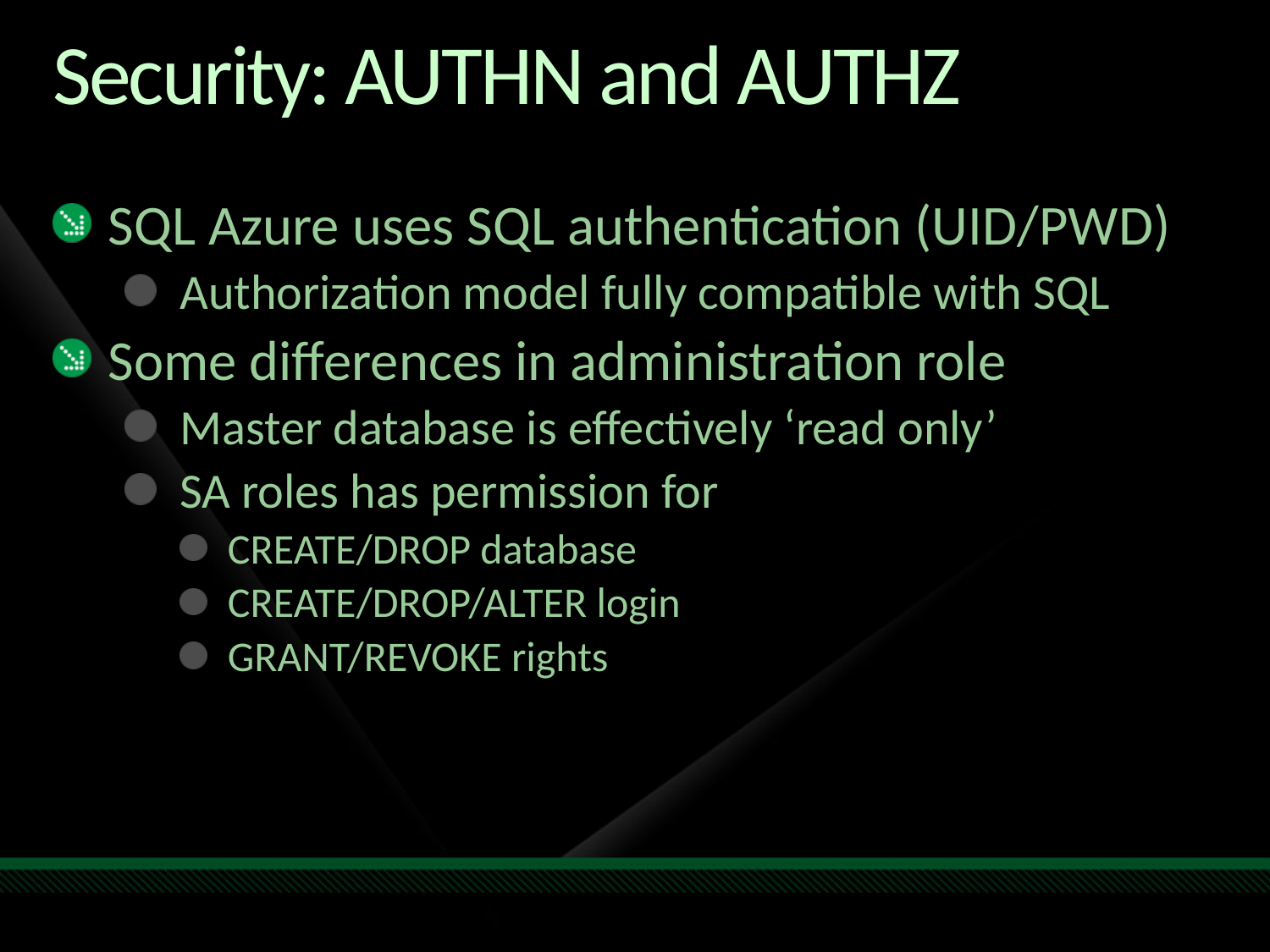

# Security: AUTHN and AUTHZ
SQL Azure uses SQL authentication (UID/PWD)
Authorization model fully compatible with SQL
Some differences in administration role
Master database is effectively ‘read only’
SA roles has permission for
CREATE/DROP database
CREATE/DROP/ALTER login
GRANT/REVOKE rights